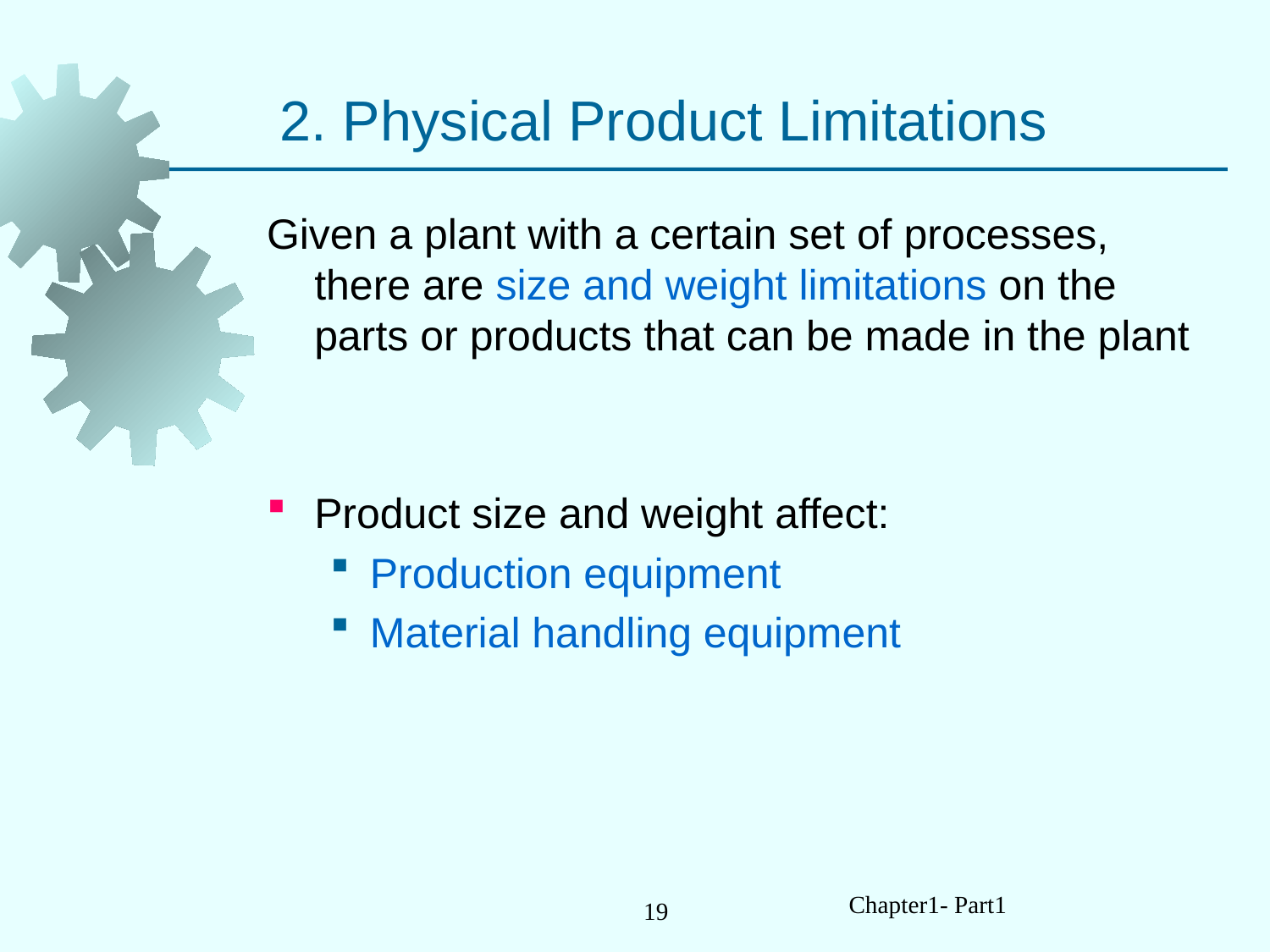

# 2. Physical Product Limitations
Given a plant with a certain set of processes, there are size and weight limitations on the parts or products that can be made in the plant

Product size and weight affect:
Production equipment
Material handling equipment

Chapter1- Part1
19